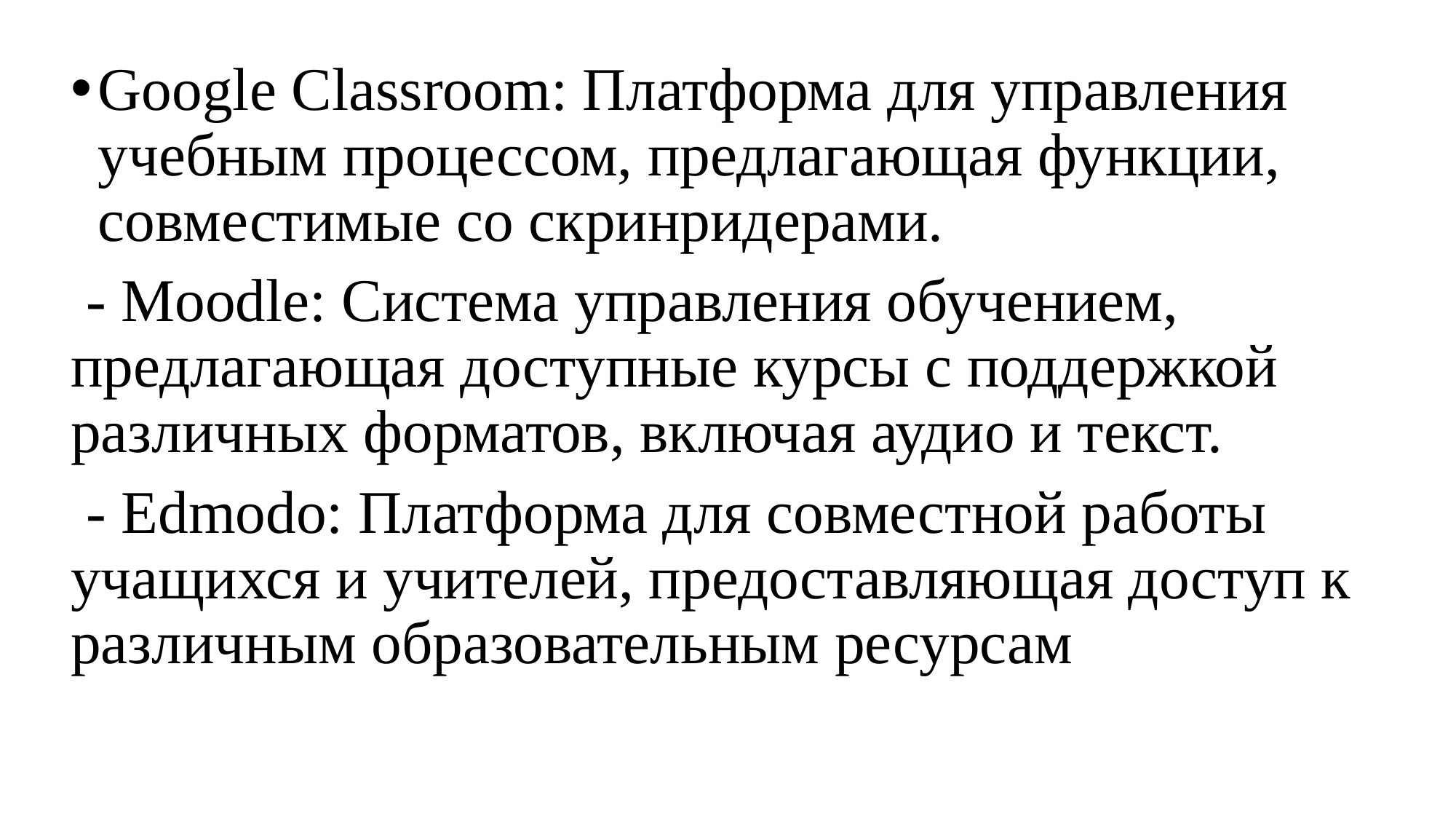

Google Classroom: Платформа для управления учебным процессом, предлагающая функции, совместимые со скринридерами.
 - Moodle: Система управления обучением, предлагающая доступные курсы с поддержкой различных форматов, включая аудио и текст.
 - Edmodo: Платформа для совместной работы учащихся и учителей, предоставляющая доступ к различным образовательным ресурсам